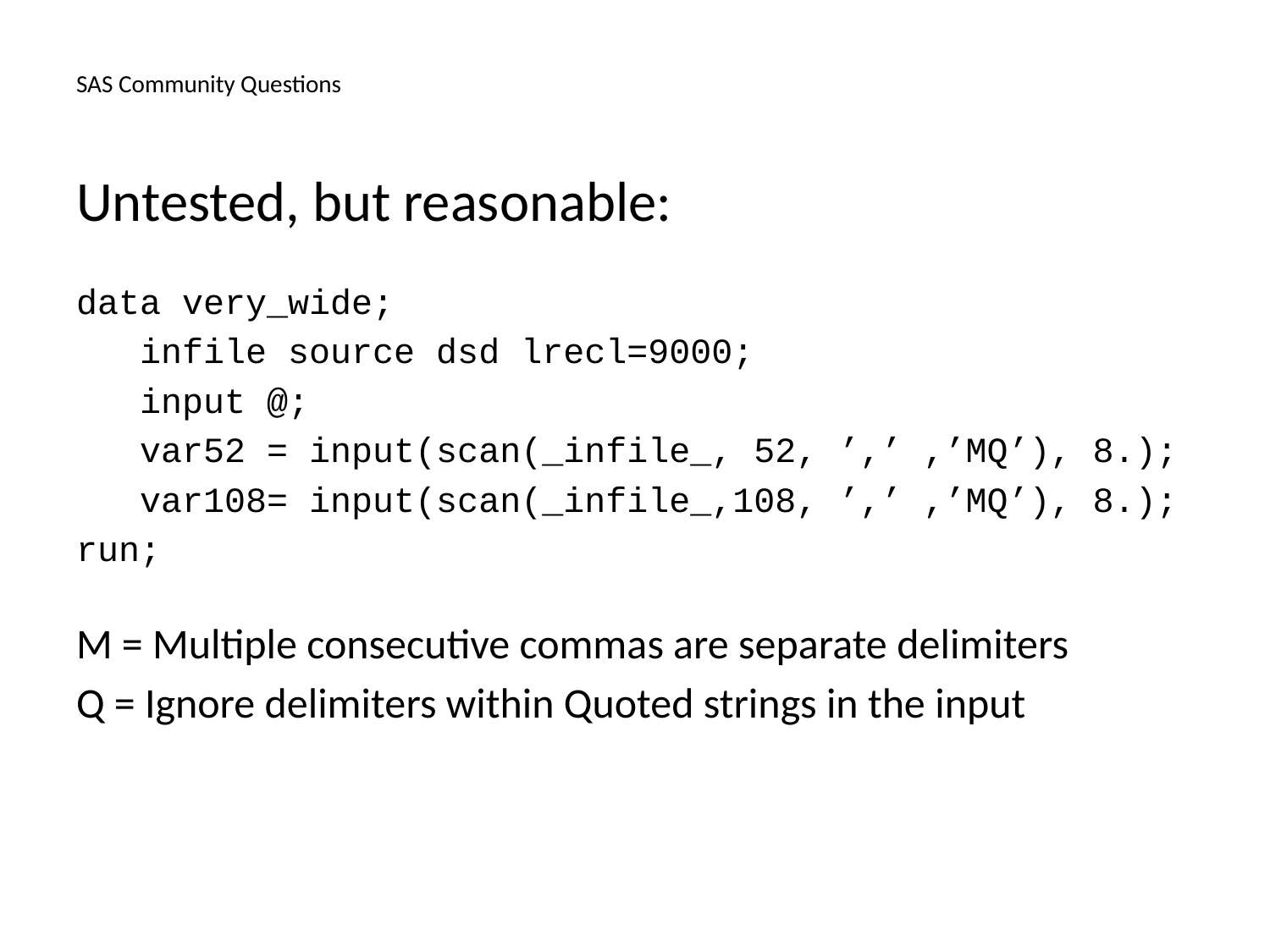

# SAS Community Questions
Untested, but reasonable:

data very_wide;
   infile source dsd lrecl=9000;
   input @;
   var52 = input(scan(_infile_, 52, ’,’ ,’MQ’), 8.);
   var108= input(scan(_infile_,108, ’,’ ,’MQ’), 8.);
run;

M = Multiple consecutive commas are separate delimiters
Q = Ignore delimiters within Quoted strings in the input